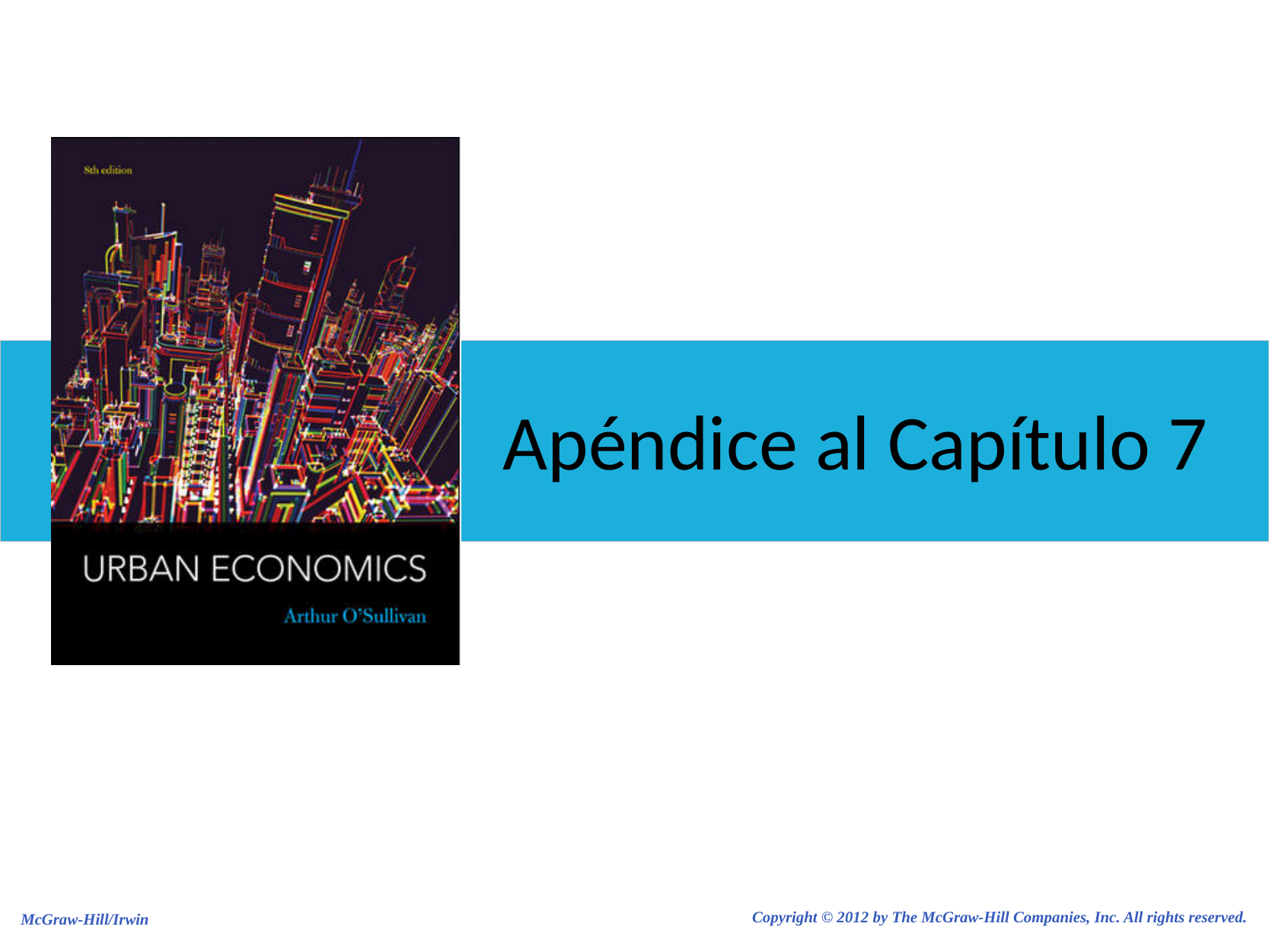

# Apéndice al Capítulo 7
Copyright © 2012 by The McGraw-Hill Companies, Inc. All rights reserved.
McGraw-Hill/Irwin